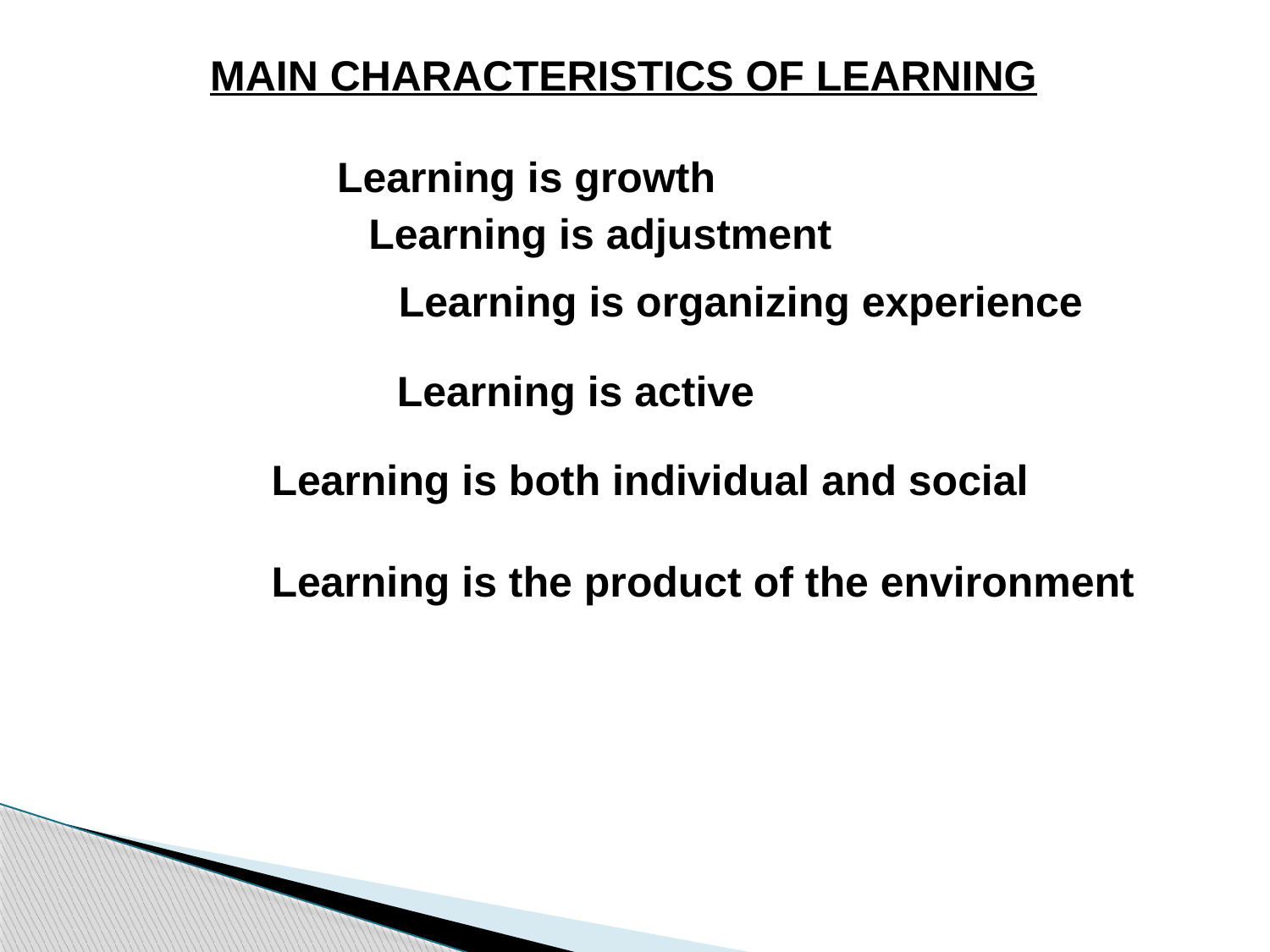

Learning is organizing experience

			Learning is active

		Learning is both individual and social

		Learning is the product of the environment
MAIN CHARACTERISTICS OF LEARNING

	Learning is growth

	Learning is adjustment